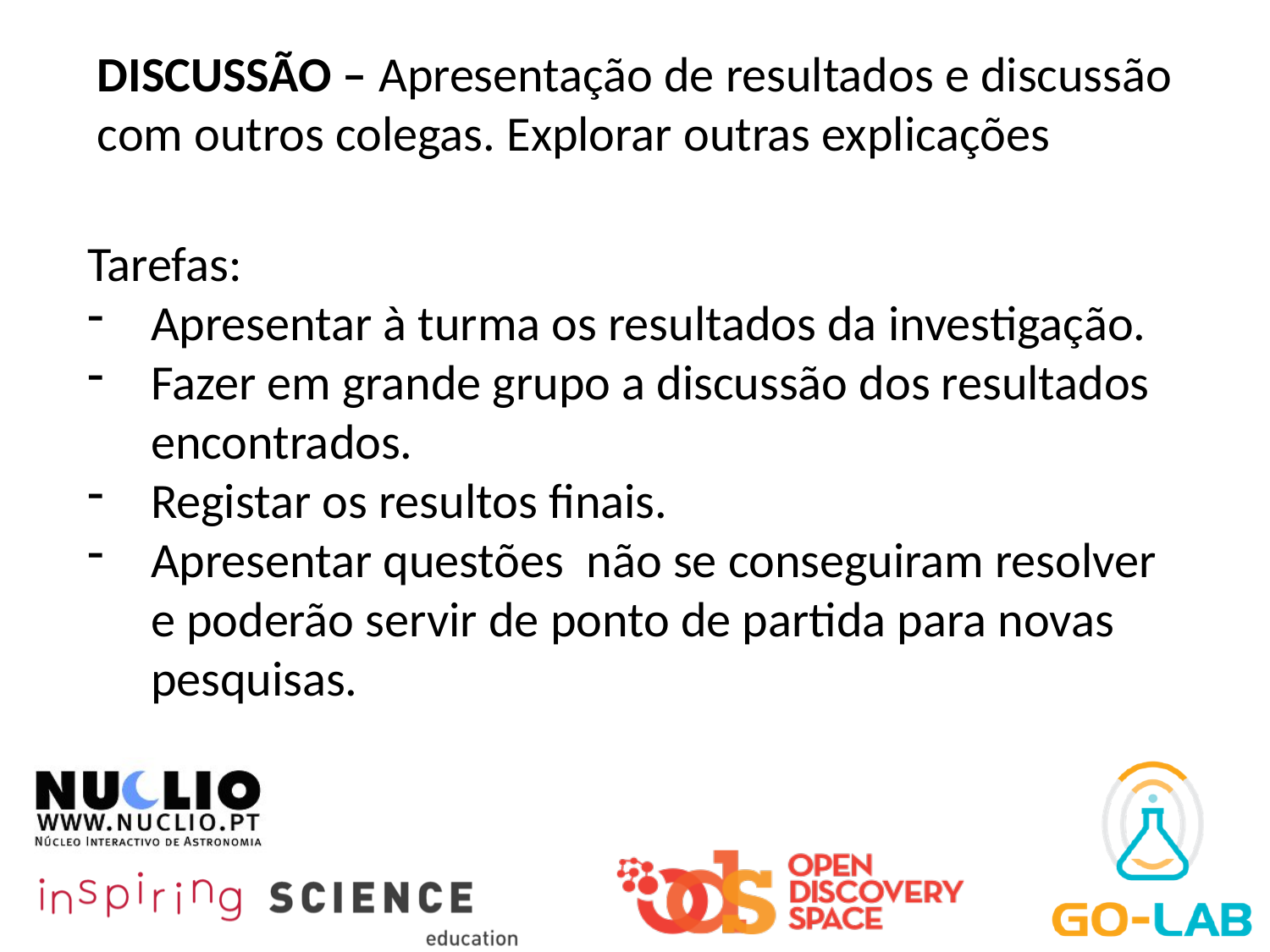

DISCUSSÃO – Apresentação de resultados e discussão com outros colegas. Explorar outras explicações
Tarefas:
Apresentar à turma os resultados da investigação.
Fazer em grande grupo a discussão dos resultados encontrados.
Registar os resultos finais.
Apresentar questões  não se conseguiram resolver e poderão servir de ponto de partida para novas pesquisas.